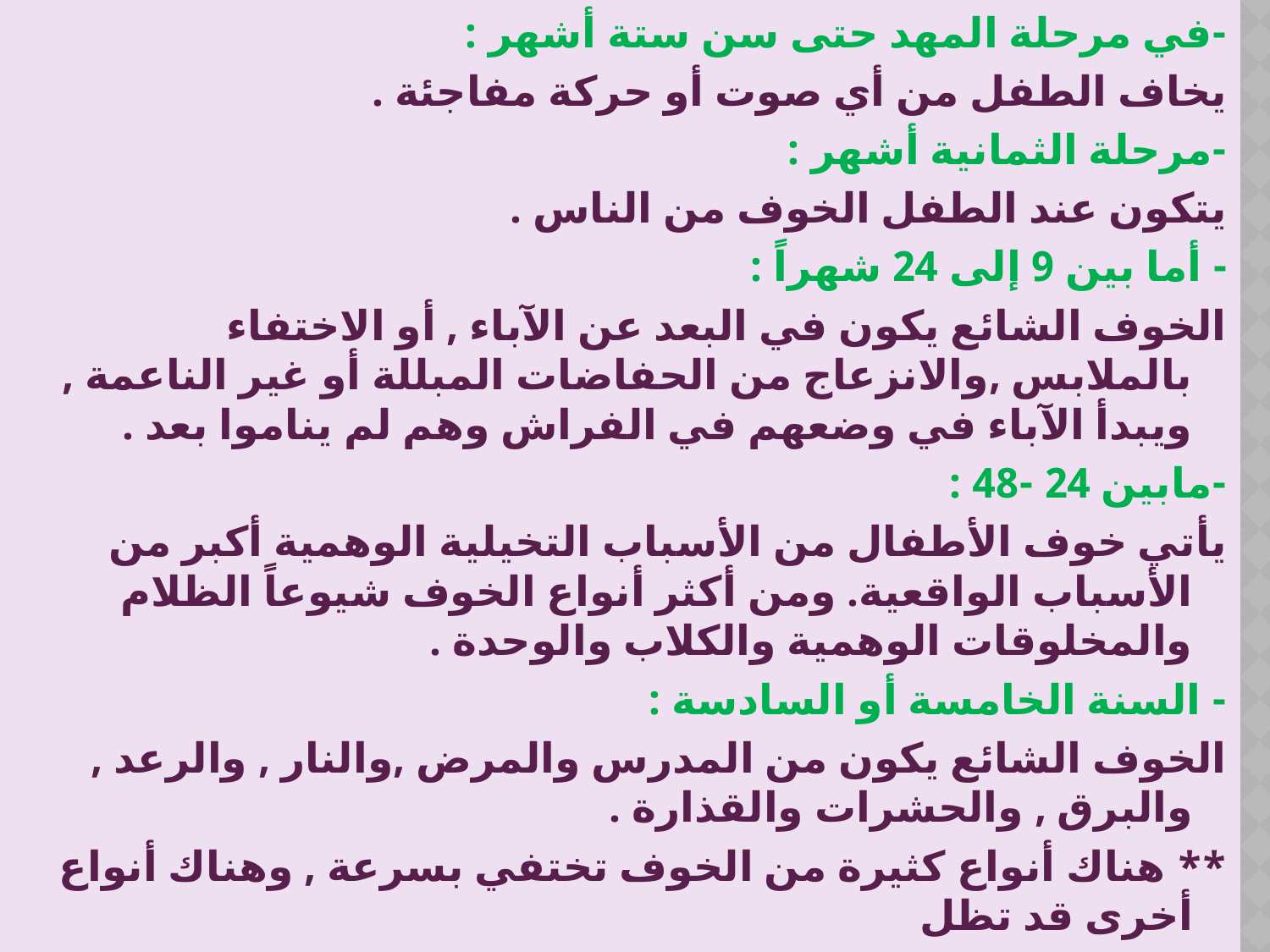

-في مرحلة المهد حتى سن ستة أشهر :
يخاف الطفل من أي صوت أو حركة مفاجئة .
-مرحلة الثمانية أشهر :
يتكون عند الطفل الخوف من الناس .
- أما بين 9 إلى 24 شهراً :
الخوف الشائع يكون في البعد عن الآباء , أو الاختفاء بالملابس ,والانزعاج من الحفاضات المبللة أو غير الناعمة , ويبدأ الآباء في وضعهم في الفراش وهم لم يناموا بعد .
-مابين 24 -48 :
يأتي خوف الأطفال من الأسباب التخيلية الوهمية أكبر من الأسباب الواقعية. ومن أكثر أنواع الخوف شيوعاً الظلام والمخلوقات الوهمية والكلاب والوحدة .
- السنة الخامسة أو السادسة :
الخوف الشائع يكون من المدرس والمرض ,والنار , والرعد , والبرق , والحشرات والقذارة .
** هناك أنواع كثيرة من الخوف تختفي بسرعة , وهناك أنواع أخرى قد تظل